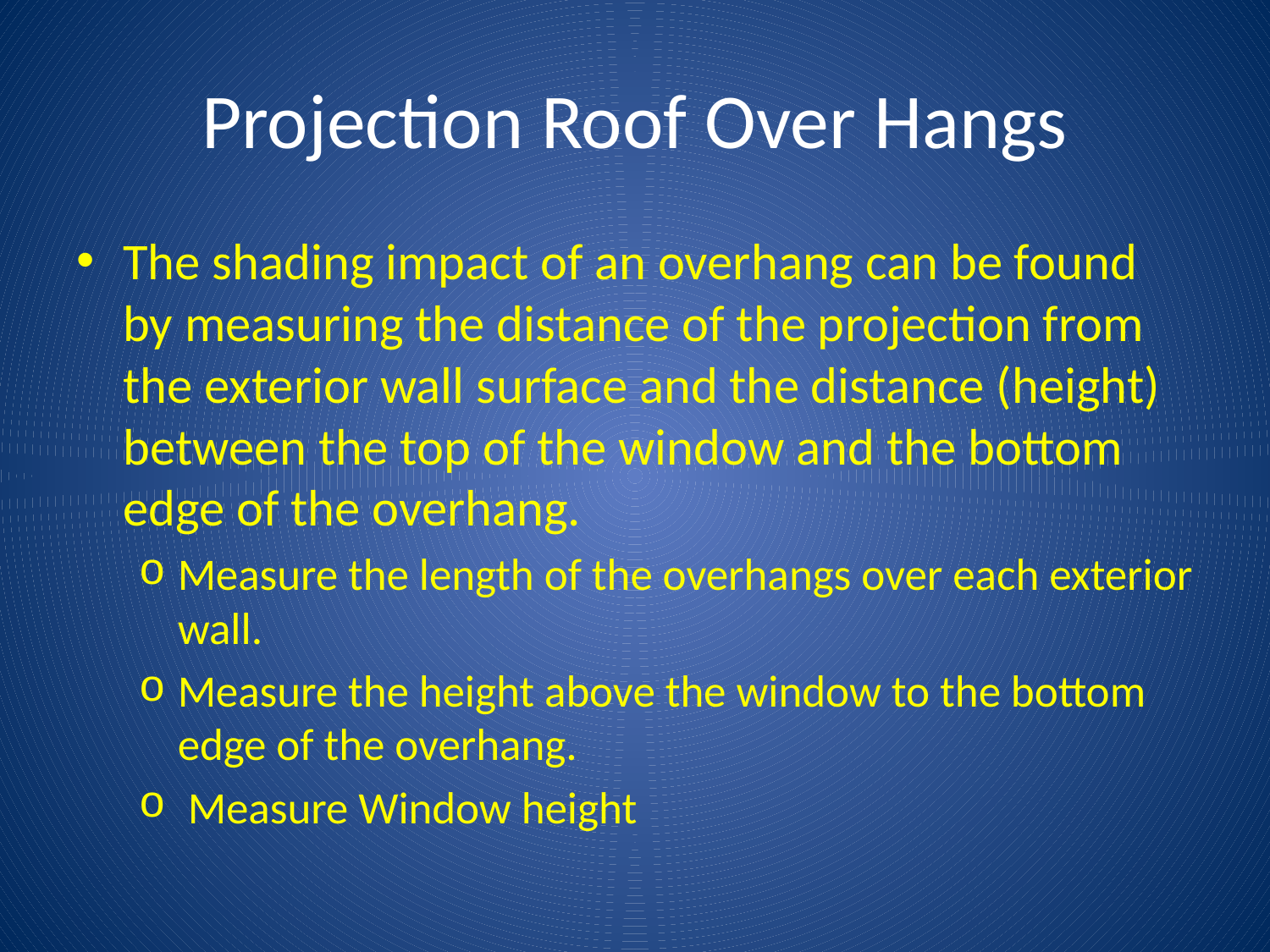

# Projection Roof Over Hangs
The shading impact of an overhang can be found by measuring the distance of the projection from the exterior wall surface and the distance (height) between the top of the window and the bottom edge of the overhang.
Measure the length of the overhangs over each exterior wall.
Measure the height above the window to the bottom edge of the overhang.
 Measure Window height